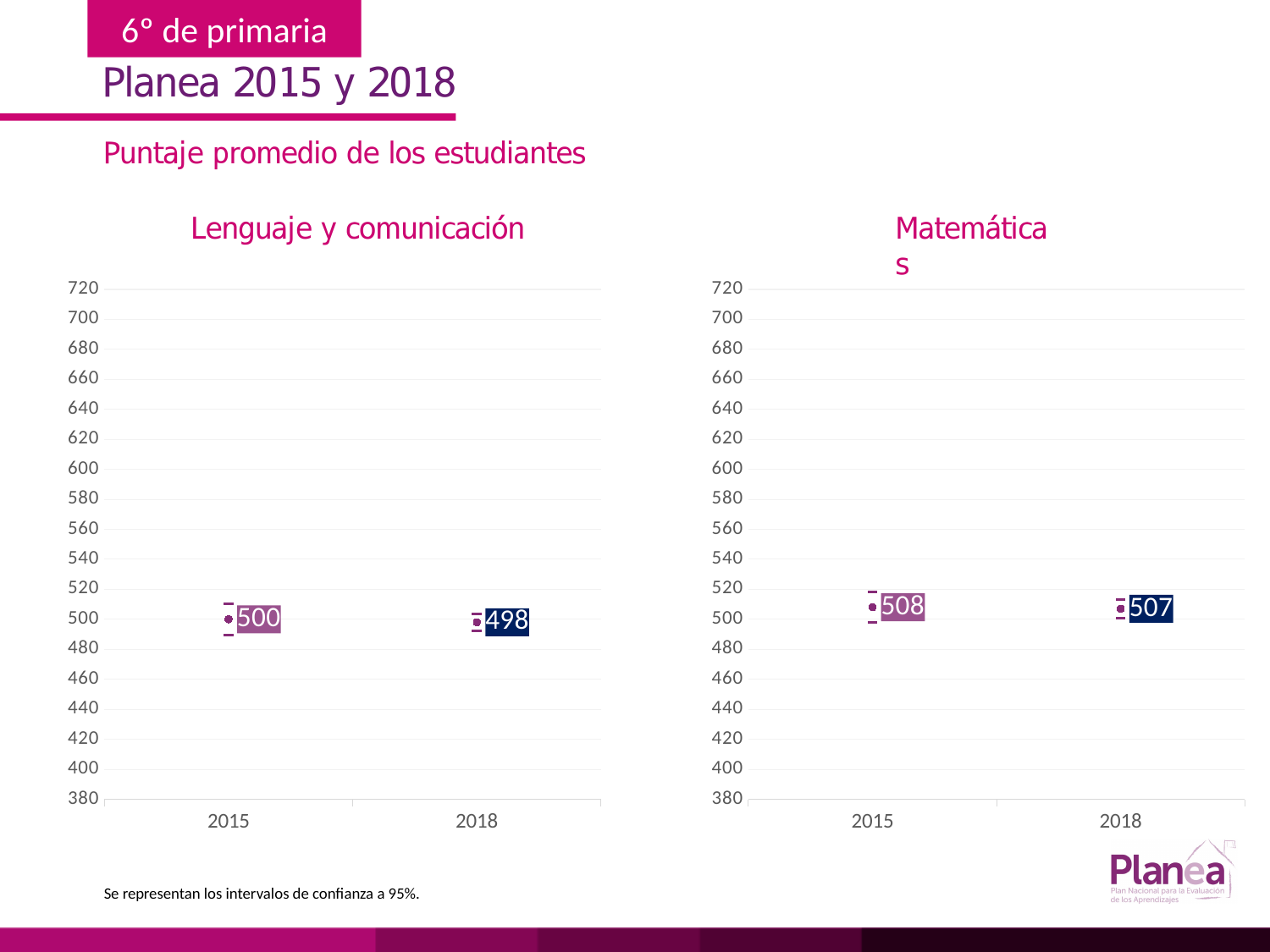

Planea 2015 y 2018

Puntaje promedio de los estudiantes
Matemáticas
Lenguaje y comunicación

### Chart

| Category |  |  |  |
|---|---|---|---|
| 2015 | 489.652 | 510.348 | 500.0 |
| 2018 | 492.229 | 503.771 | 498.0 |

### Chart

| Category |  |  |  |
|---|---|---|---|
| 2015 | 497.851 | 518.149 | 508.0 |
| 2018 | 500.632 | 513.368 | 507.0 |
Se representan los intervalos de confianza a 95%.